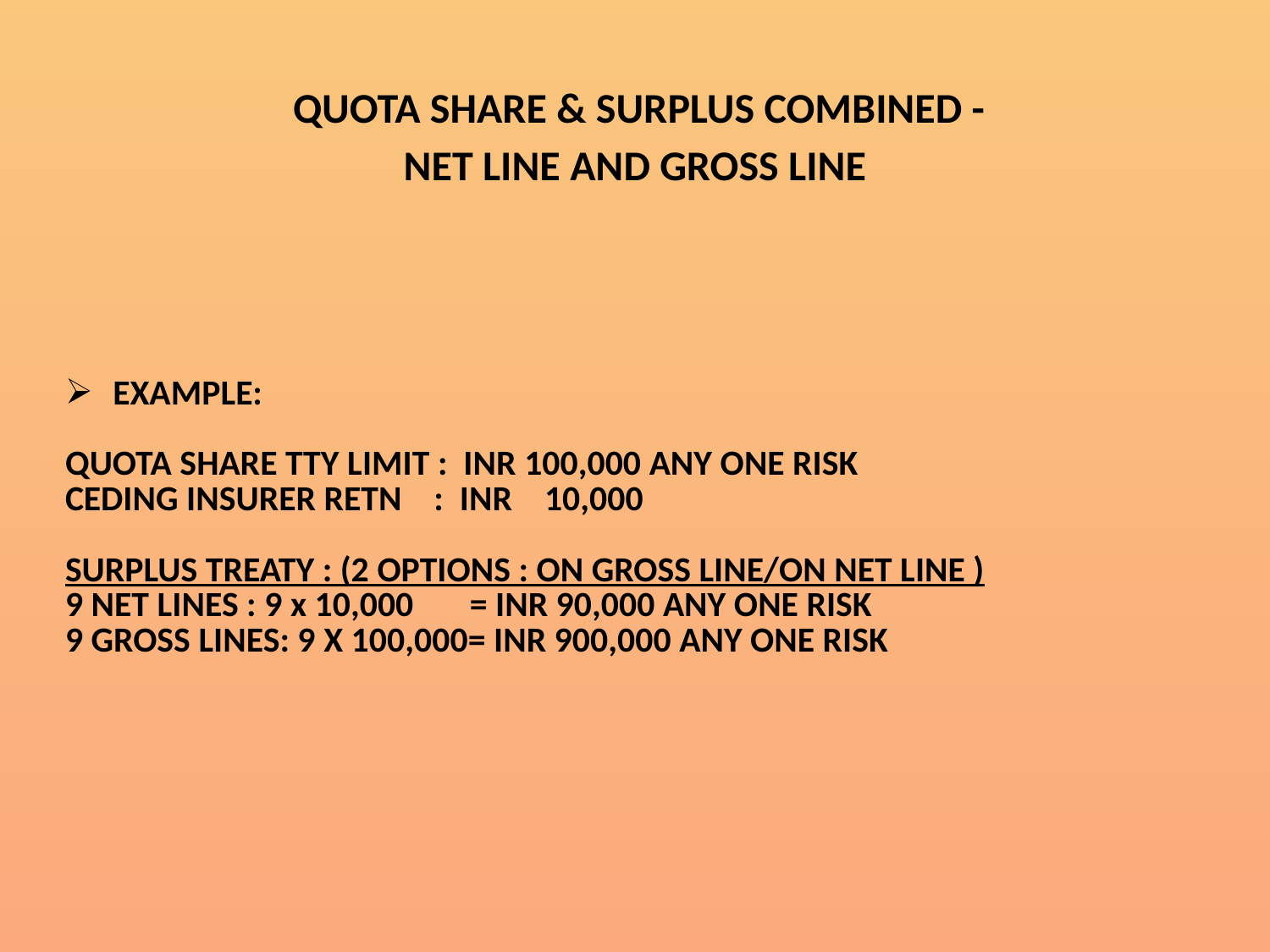

# QUOTA SHARE & SURPLUS COMBINED - NET LINE AND GROSS LINE
| EXAMPLE: QUOTA SHARE TTY LIMIT : INR 100,000 ANY ONE RISK CEDING INSURER RETN : INR 10,000 SURPLUS TREATY : (2 OPTIONS : ON GROSS LINE/ON NET LINE ) 9 NET LINES : 9 x 10,000 = INR 90,000 ANY ONE RISK 9 GROSS LINES: 9 X 100,000= INR 900,000 ANY ONE RISK |
| --- |